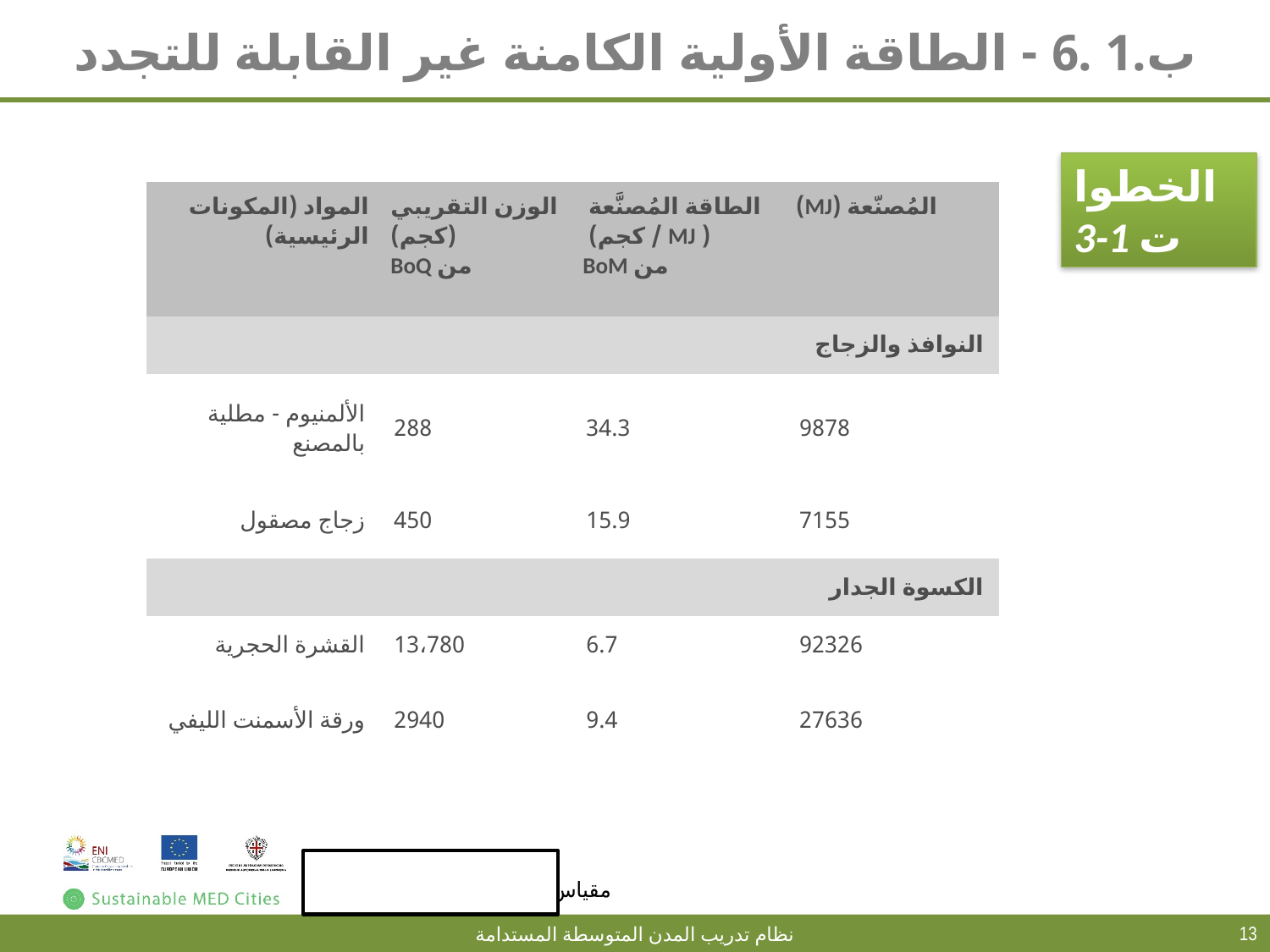

# ب.1 .6 - الطاقة الأولية الكامنة غير القابلة للتجدد

الخطوات 1-3
| المواد (المكونات الرئيسية) | الوزن التقريبي (كجم) من BoQ | الطاقة المُصنَّعة ( MJ / كجم) من BoM | المُصنّعة (MJ) |
| --- | --- | --- | --- |
| النوافذ والزجاج |  |  |  |
| الألمنيوم - مطلية بالمصنع | 288 | 34.3 | 9878 |
| زجاج مصقول | 450 | 15.9 | 7155 |
| الكسوة الجدار |  |  |  |
| القشرة الحجرية | 13،780 | 6.7 | 92326 |
| ورقة الأسمنت الليفي | 2940 | 9.4 | 27636 |

13